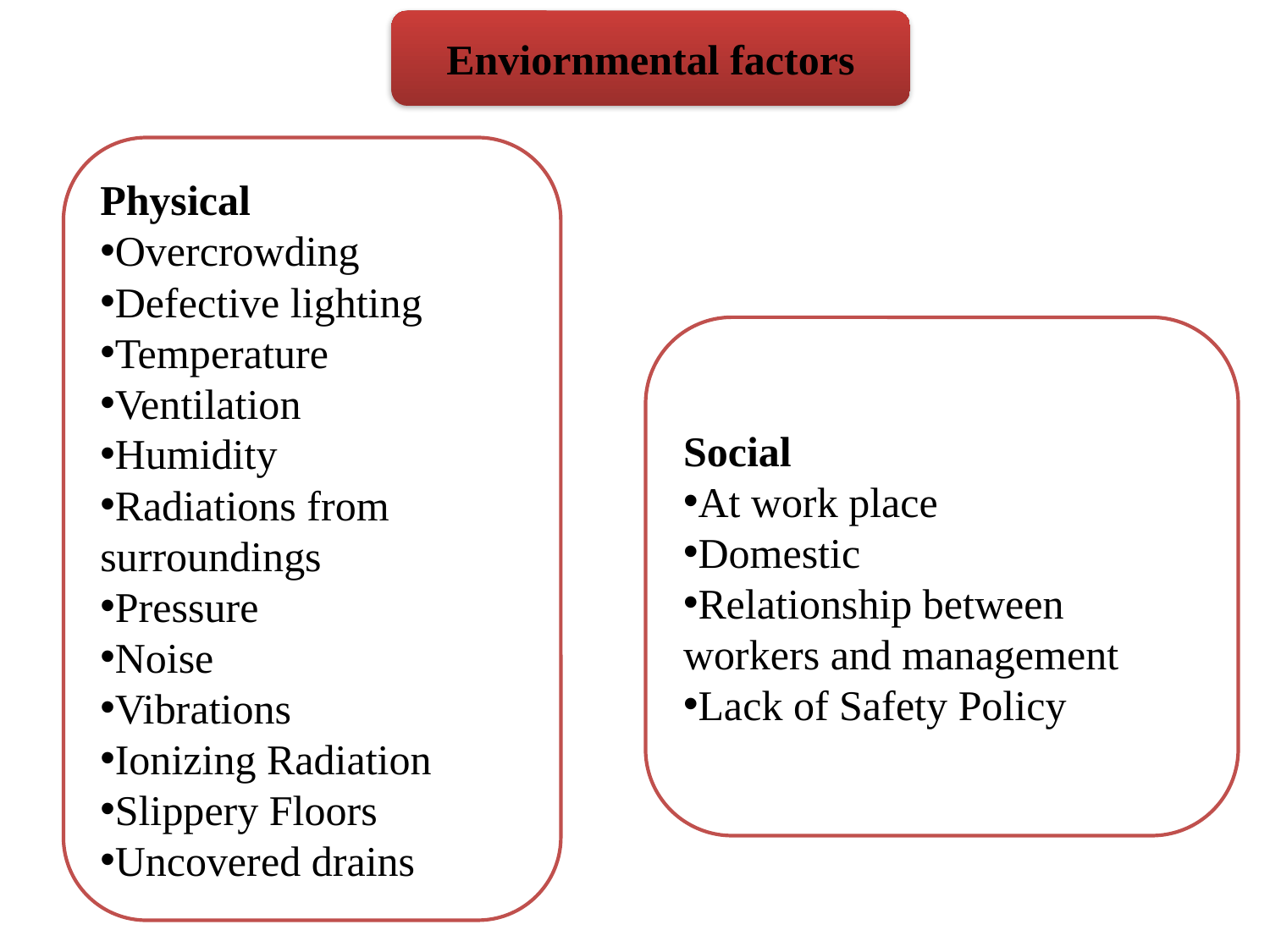

Enviornmental factors
Physical
Overcrowding
Defective lighting
Temperature
Ventilation
Humidity
Radiations from surroundings
Pressure
Noise
Vibrations
Ionizing Radiation
Slippery Floors
Uncovered drains
Social
At work place
Domestic
Relationship between
workers and management
Lack of Safety Policy